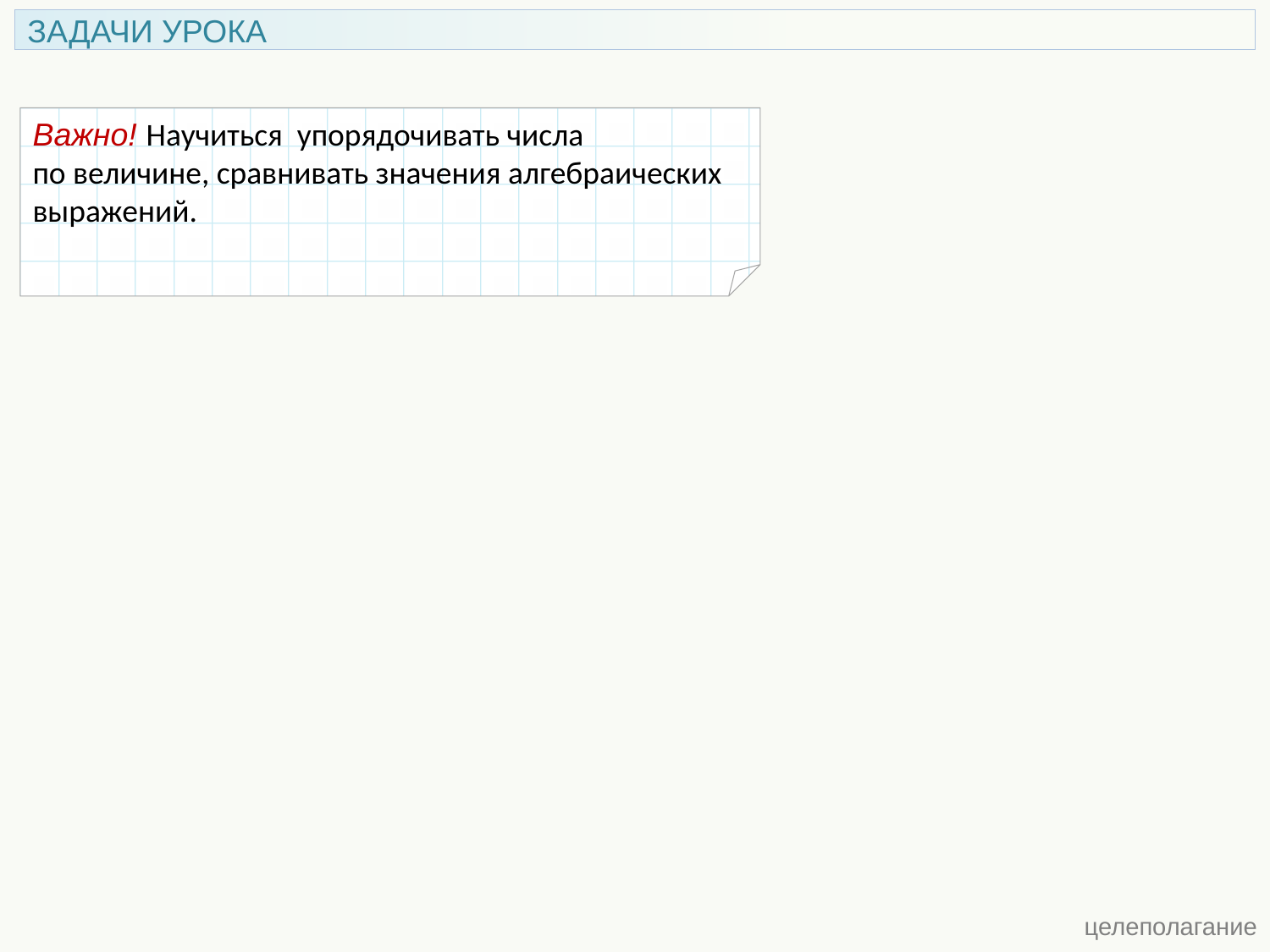

ЗАДАЧИ УРОКА

Важно! Научиться  упорядочивать числа
по величине, сравнивать значения алгебраических выражений.
  целеполагание